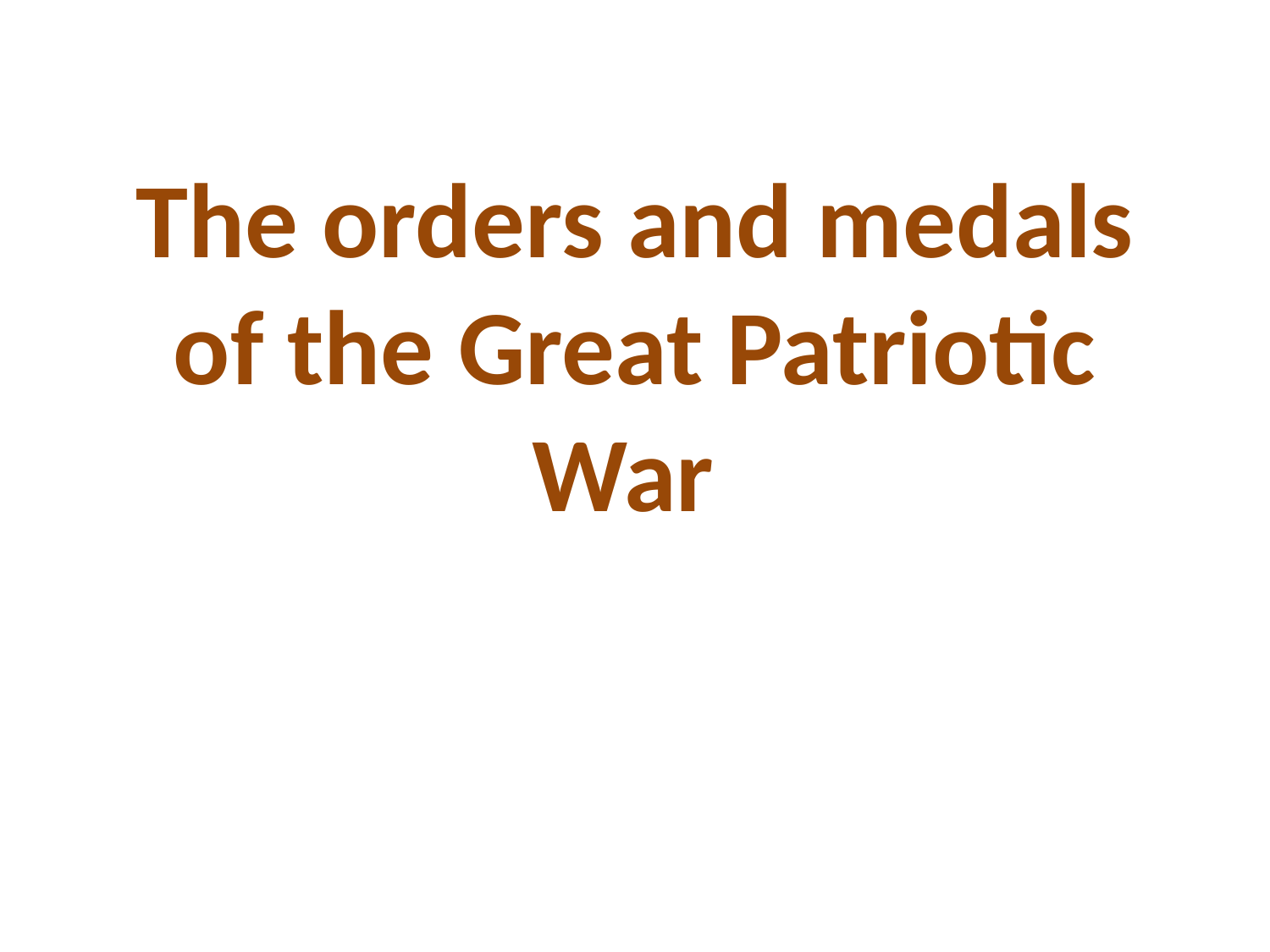

# The orders and medals of the Great Patriotic War